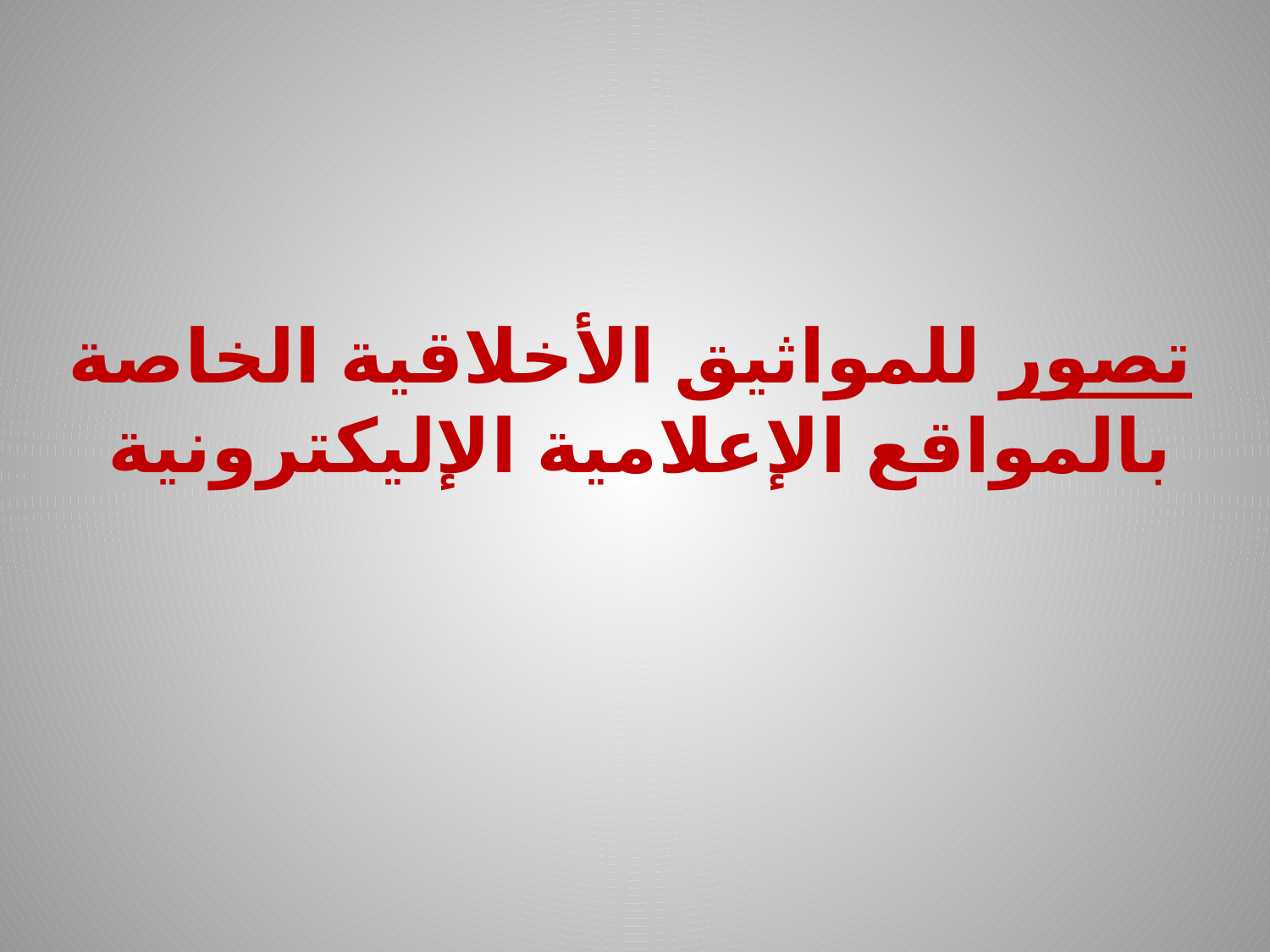

# تصور للمواثيق الأخلاقية الخاصة بالمواقع الإعلامية الإليكترونية